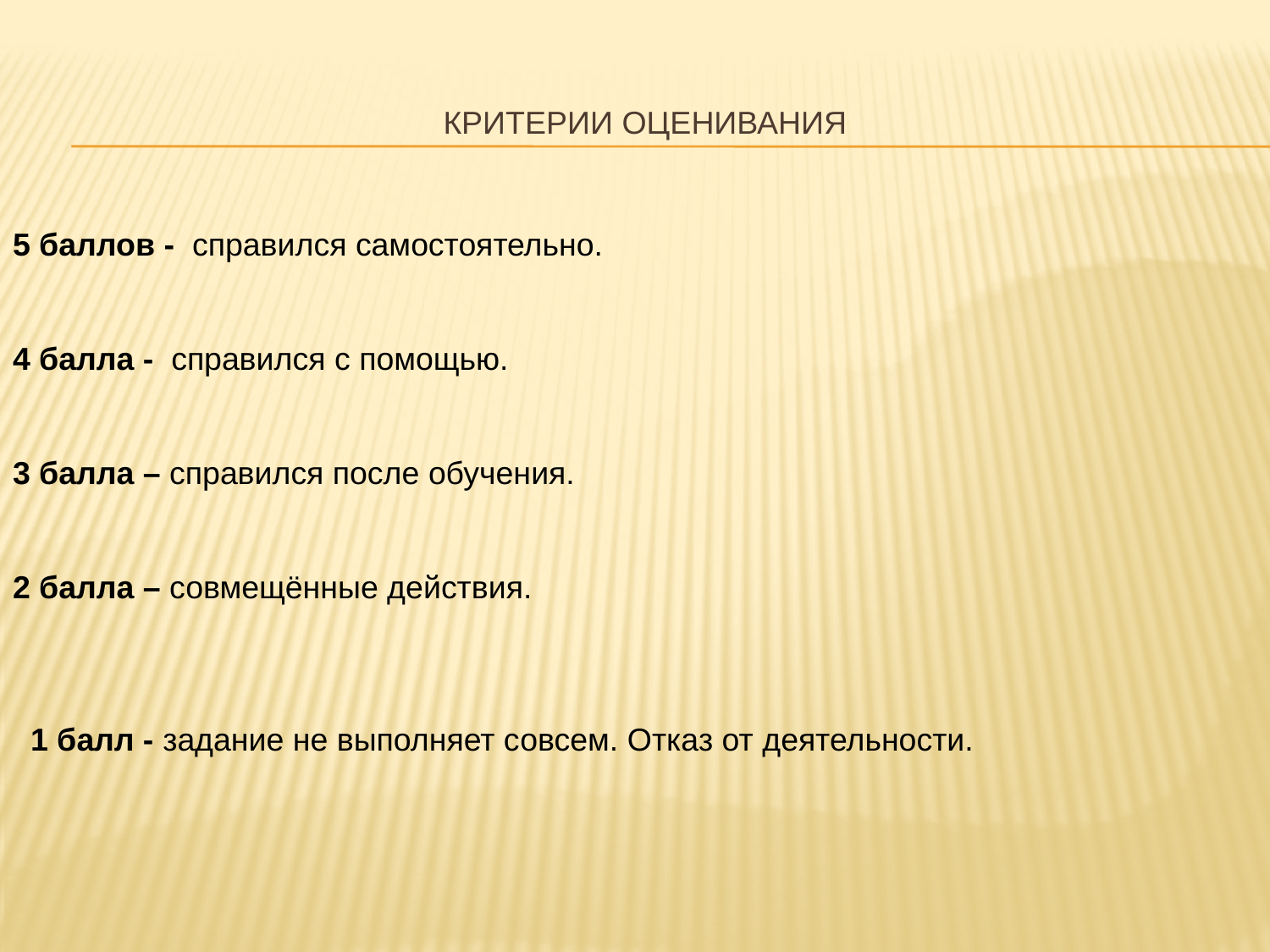

# КРИТЕРИИ ОЦЕНИВАНИЯ

5 баллов -  справился самостоятельно.

4 балла -  справился с помощью.

3 балла – справился после обучения.

2 балла – совмещённые действия.

  1 балл - задание не выполняет совсем. Отказ от деятельности.